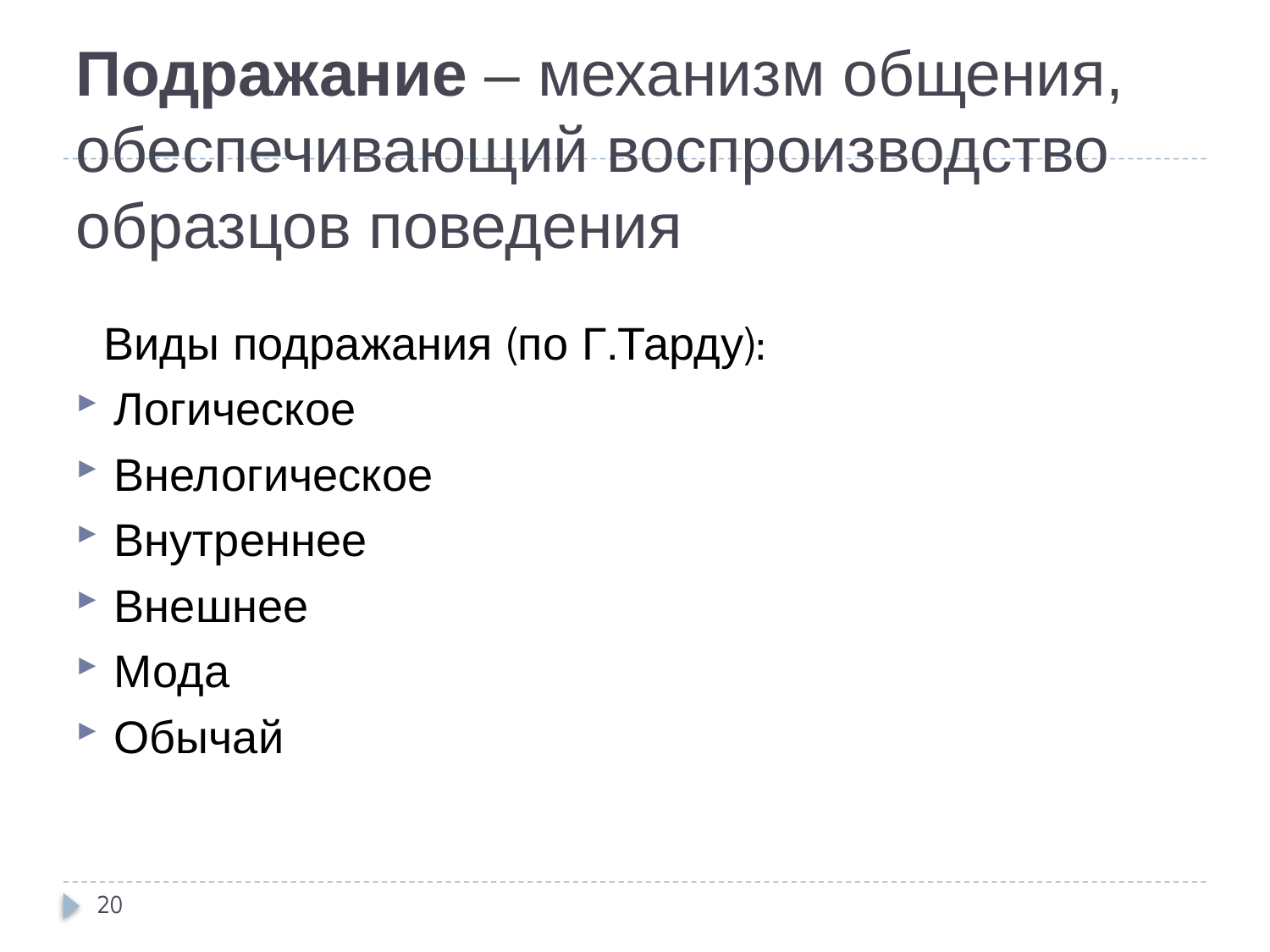

# Подражание – механизм общения, обеспечивающий воспроизводство образцов поведения
  Виды подражания (по Г.Тарду):
Логическое
Внелогическое
Внутреннее
Внешнее
Мода
Обычай
20